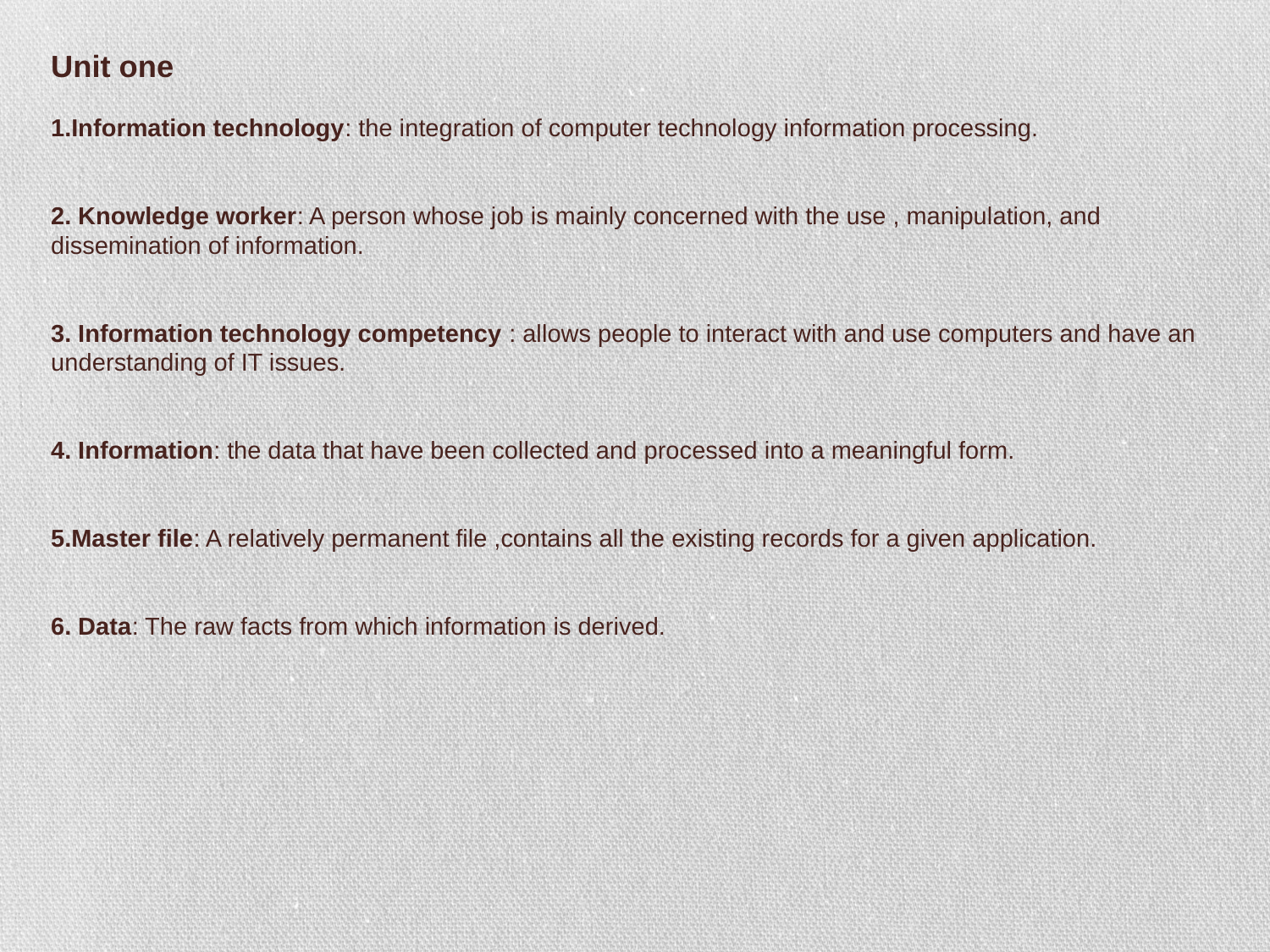

# Unit one 1.Information technology: the integration of computer technology information processing. 2. Knowledge worker: A person whose job is mainly concerned with the use , manipulation, and dissemination of information. 3. Information technology competency : allows people to interact with and use computers and have an understanding of IT issues. 4. Information: the data that have been collected and processed into a meaningful form. 5.Master file: A relatively permanent file ,contains all the existing records for a given application. 6. Data: The raw facts from which information is derived.